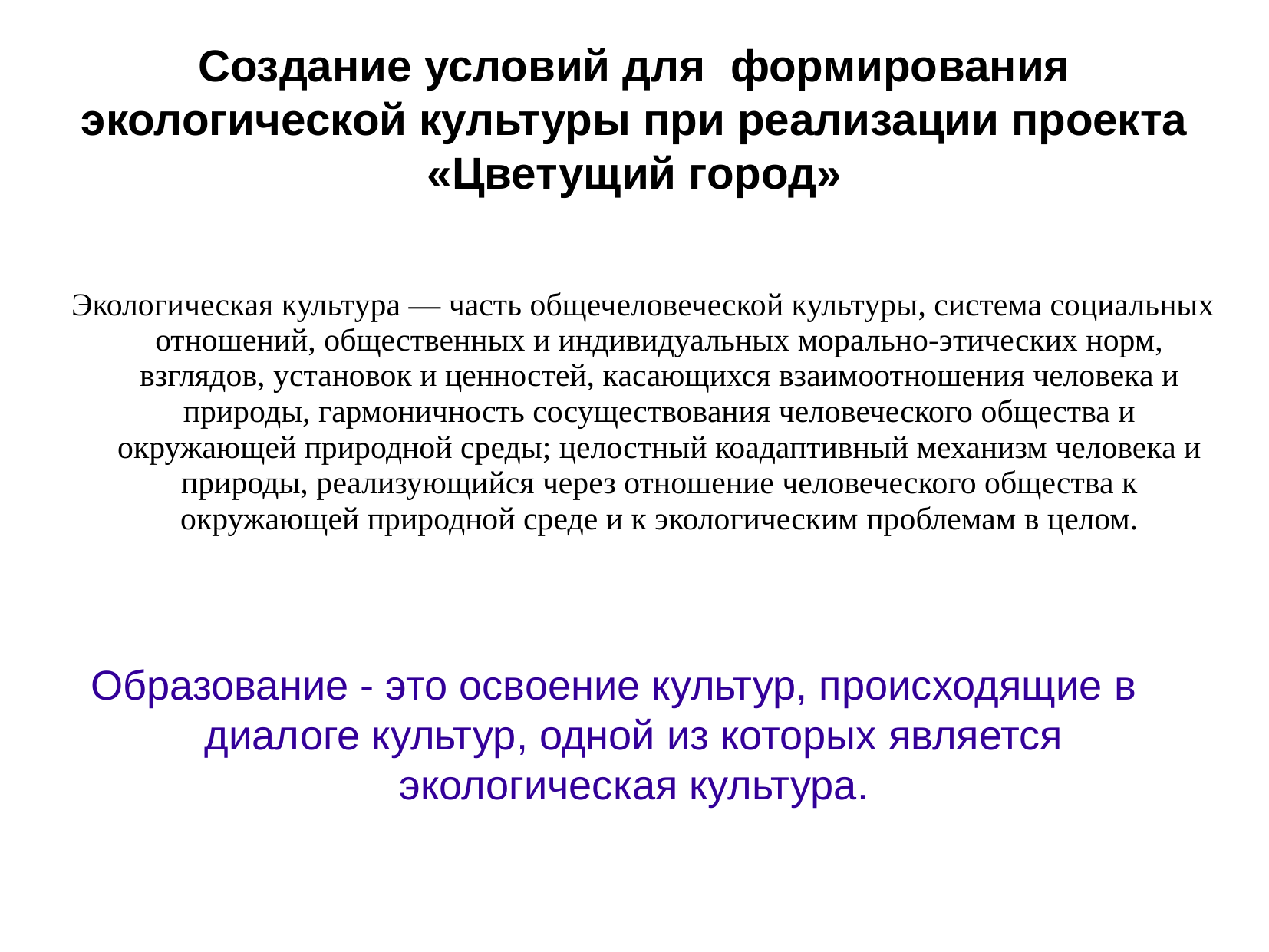

Создание условий для  формирования экологической культуры при реализации проекта «Цветущий город»
 Экологическая культура — часть общечеловеческой культуры, система социальных отношений, общественных и индивидуальных морально-этических норм, взглядов, установок и ценностей, касающихся взаимоотношения человека и природы, гармоничность сосуществования человеческого общества и окружающей природной среды; целостный коадаптивный механизм человека и природы, реализующийся через отношение человеческого общества к окружающей природной среде и к экологическим проблемам в целом.
Образование - это освоение культур, происходящие в диалоге культур, одной из которых является экологическая культура.